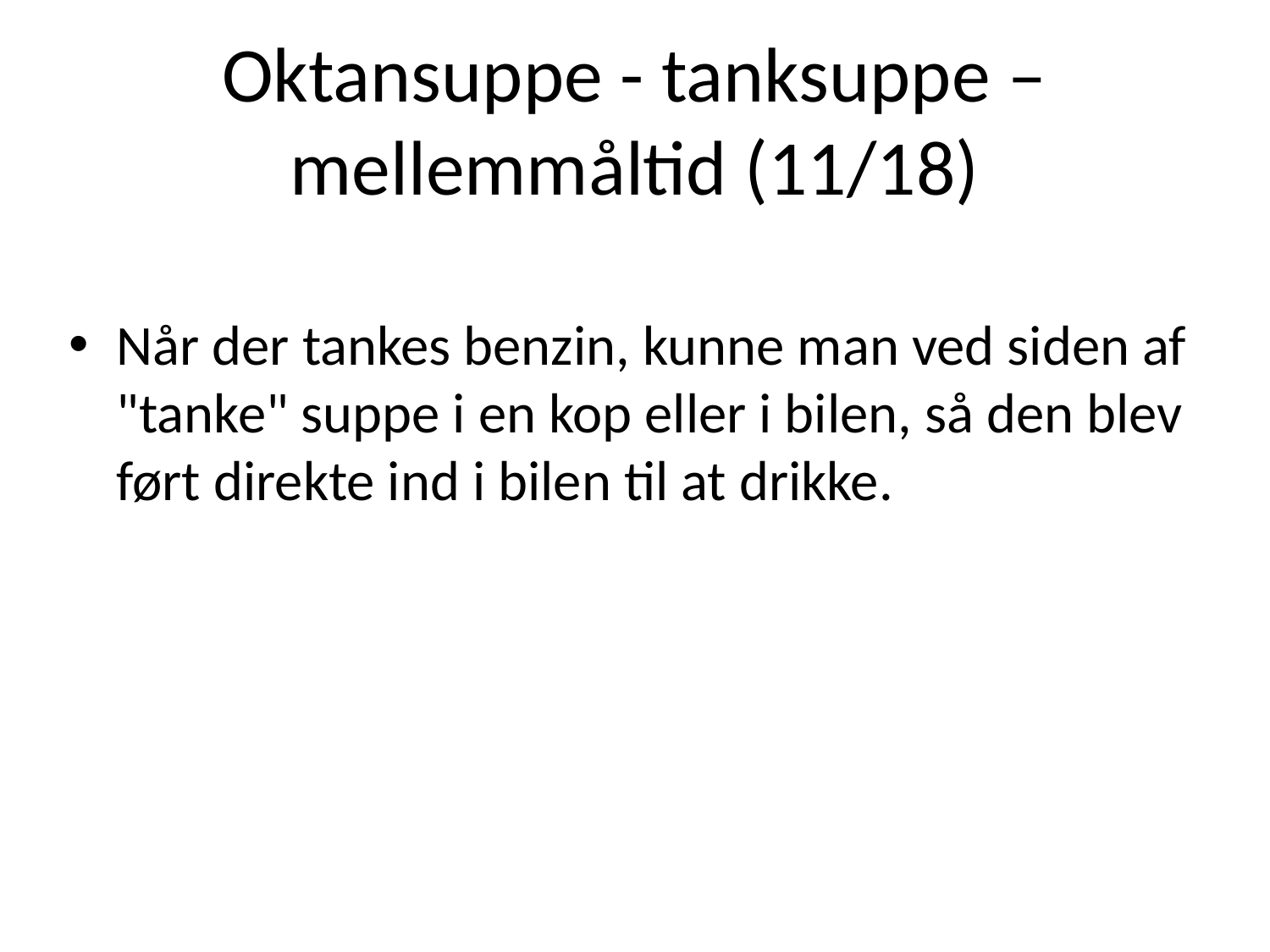

# Oktansuppe - tanksuppe – mellemmåltid (11/18)

Når der tankes benzin, kunne man ved siden af "tanke" suppe i en kop eller i bilen, så den blev ført direkte ind i bilen til at drikke.